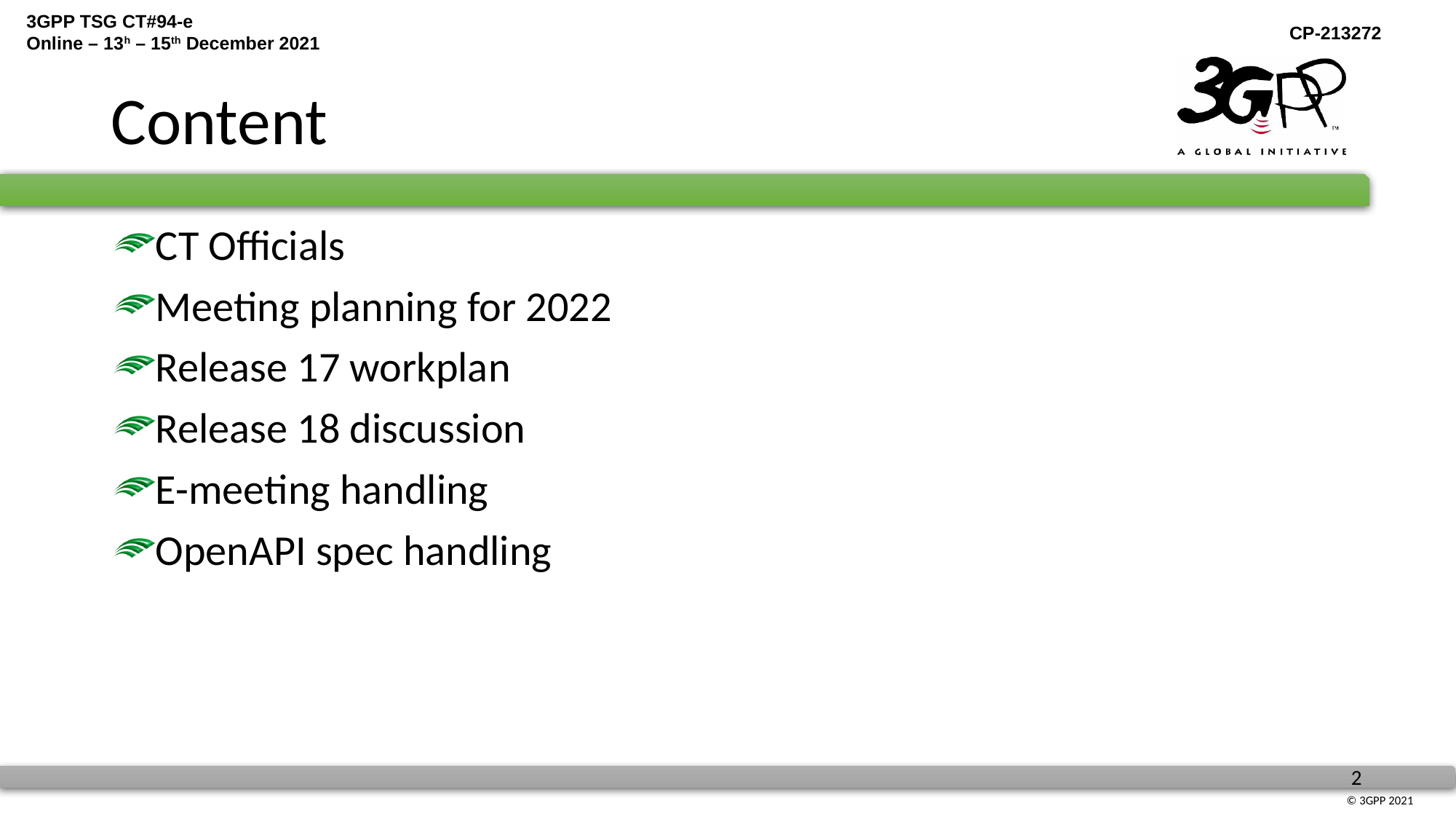

# Content
CT Officials
Meeting planning for 2022
Release 17 workplan
Release 18 discussion
E-meeting handling
OpenAPI spec handling